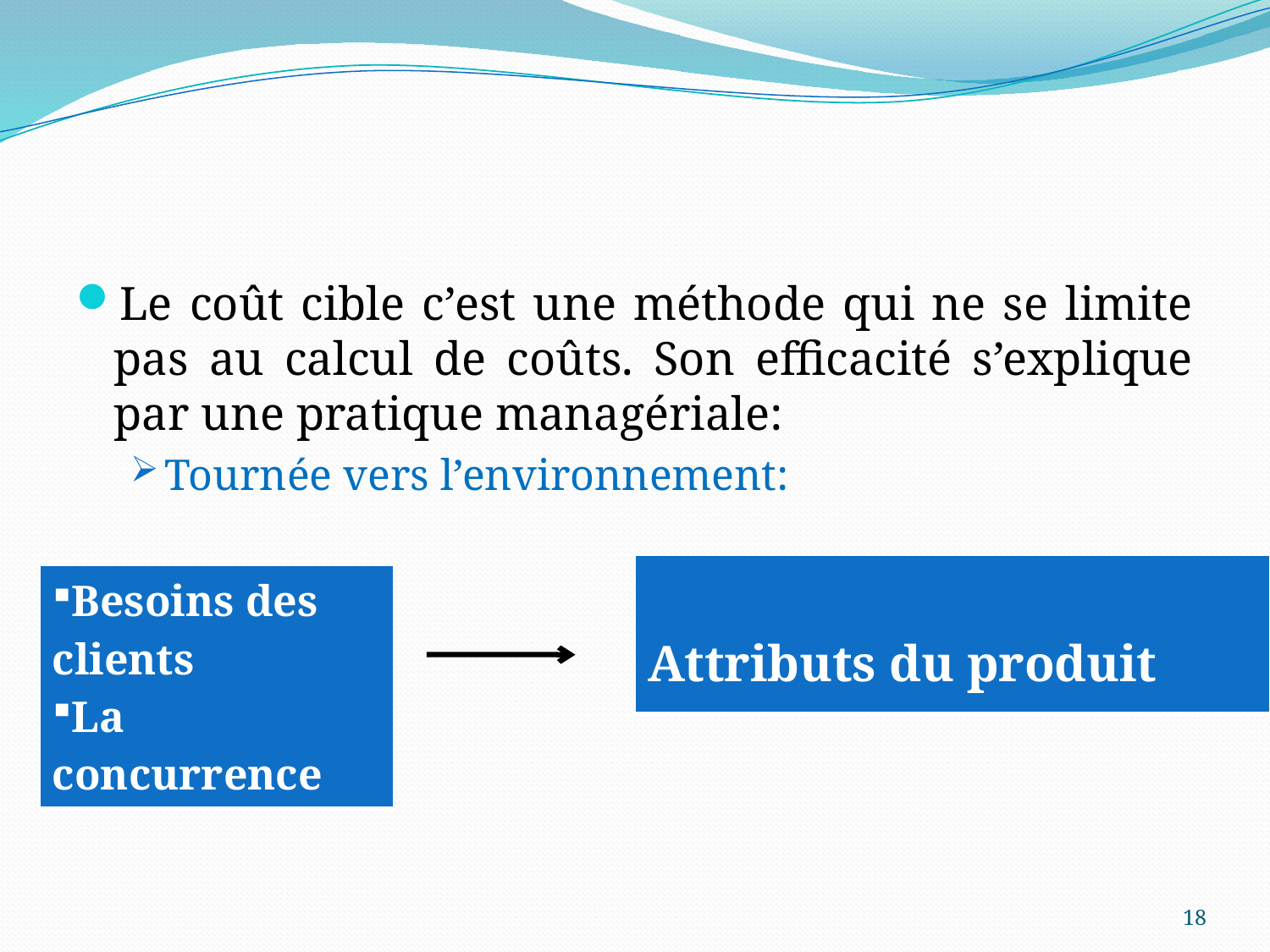

#
Le coût cible c’est une méthode qui ne se limite pas au calcul de coûts. Son efficacité s’explique par une pratique managériale:
Tournée vers l’environnement:

| Attributs du produit |
| --- |
| Besoins des clients La concurrence |
| --- |
18